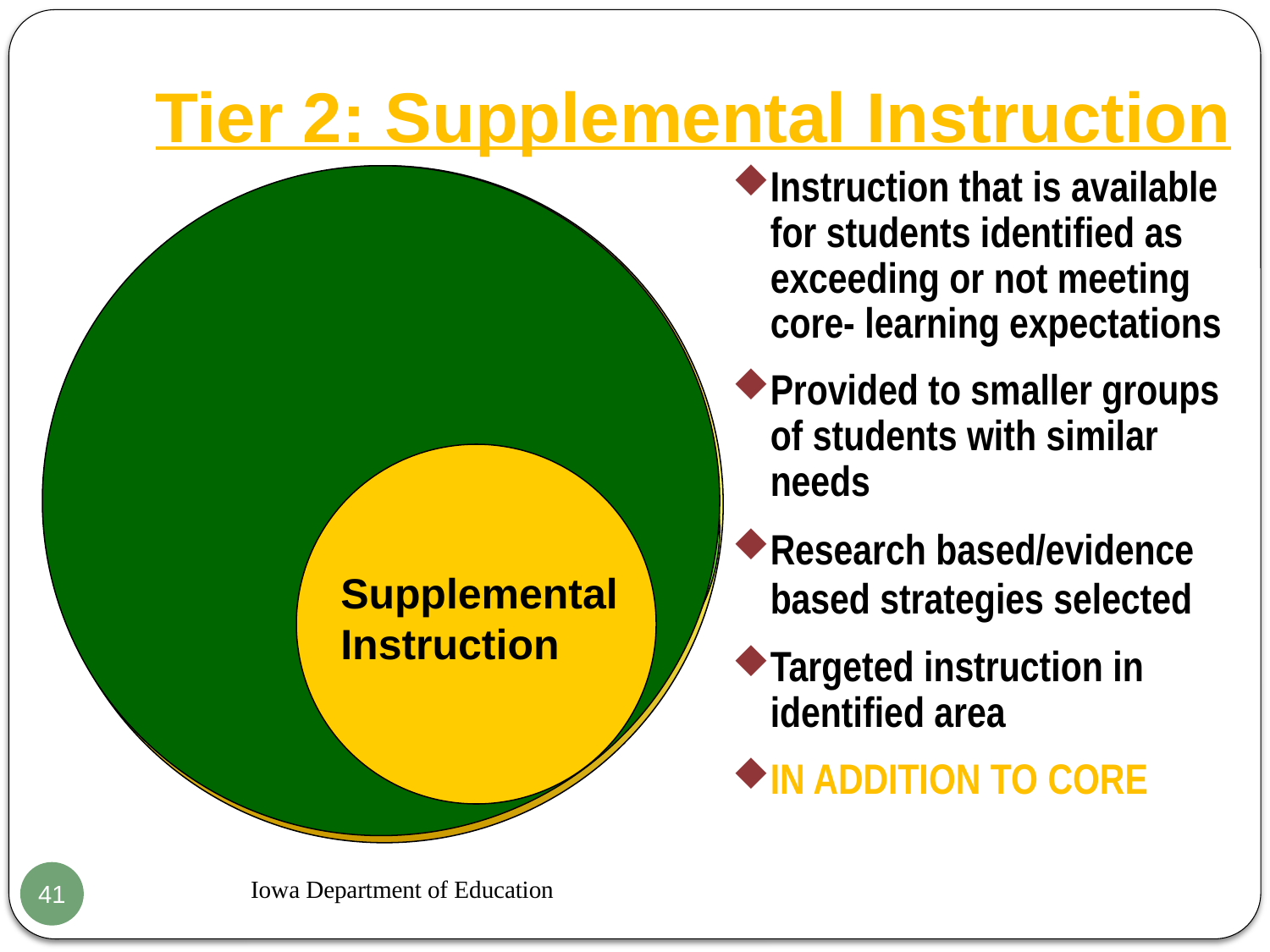

# Tier 2: Supplemental Instruction
Instruction that is available for students identified as exceeding or not meeting core- learning expectations
Provided to smaller groups of students with similar needs
Research based/evidence based strategies selected
Targeted instruction in identified area
IN ADDITION TO CORE

     Core
 Instruction

Supplemental Instruction
Supplemental
Instruction
Iowa Department of Education
41